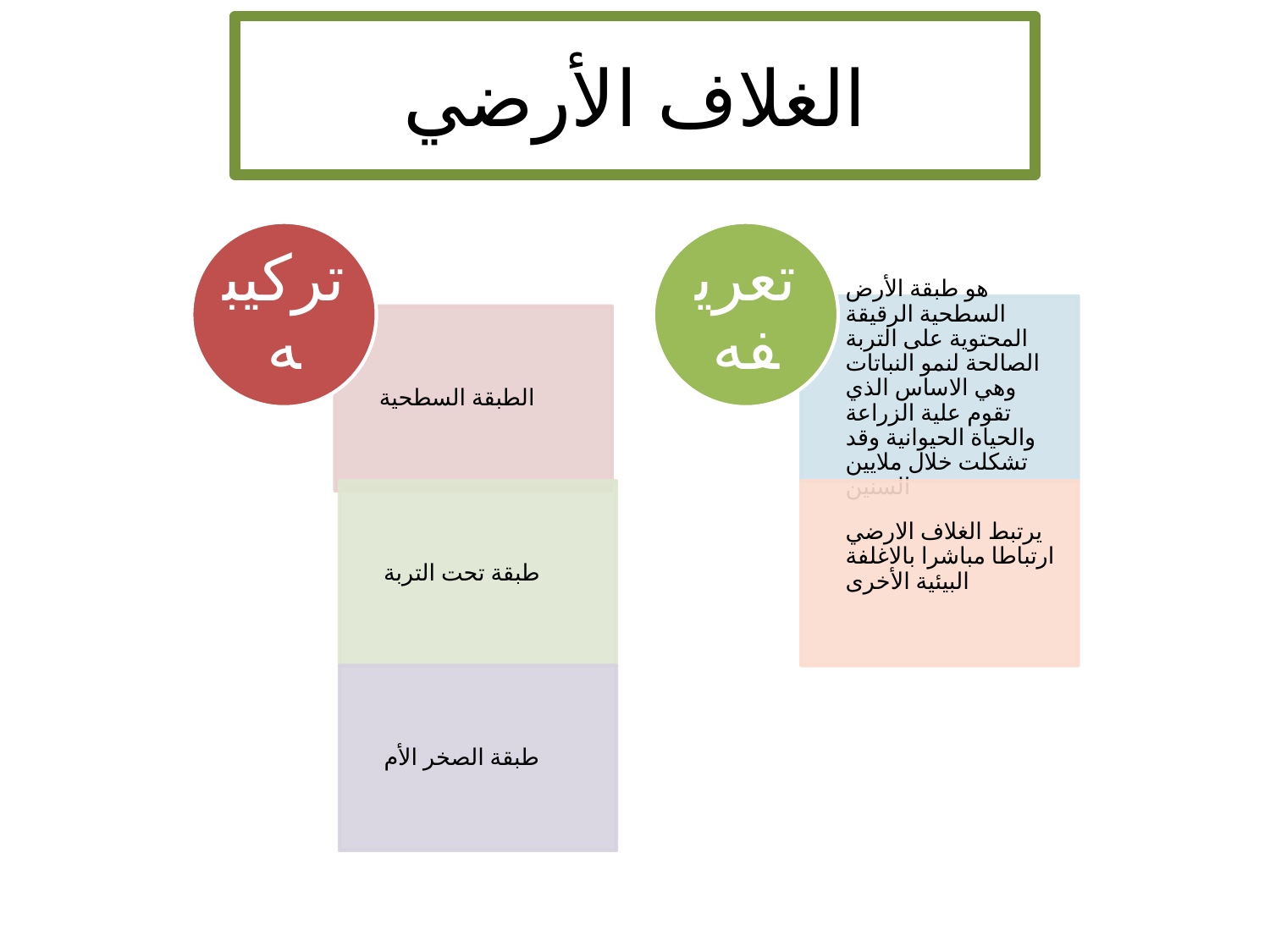

# الغلاف الأرضي
الطبقة السطحية
طبقة تحت التربة
طبقة الصخر الأم
تركيبه
هو طبقة الأرض السطحية الرقيقة المحتوية على التربة الصالحة لنمو النباتات وهي الاساس الذي تقوم علية الزراعة والحياة الحيوانية وقد تشكلت خلال ملايين السنين
يرتبط الغلاف الارضي ارتباطا مباشرا بالاغلفة البيئية الأخرى

تعريفه